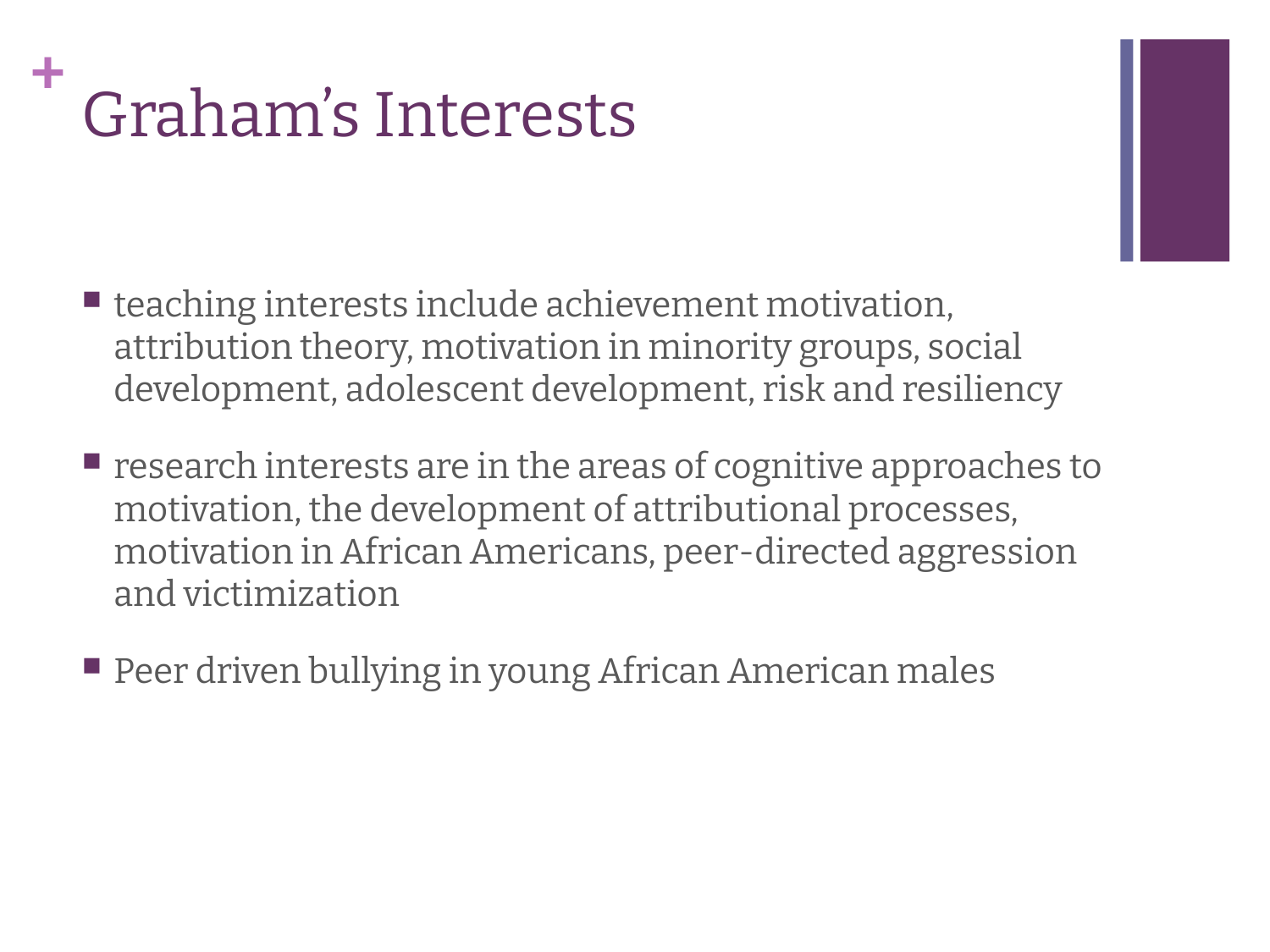

# Graham’s Interests
teaching interests include achievement motivation, attribution theory, motivation in minority groups, social development, adolescent development, risk and resiliency
research interests are in the areas of cognitive approaches to motivation, the development of attributional processes, motivation in African Americans, peer-directed aggression and victimization
Peer driven bullying in young African American males